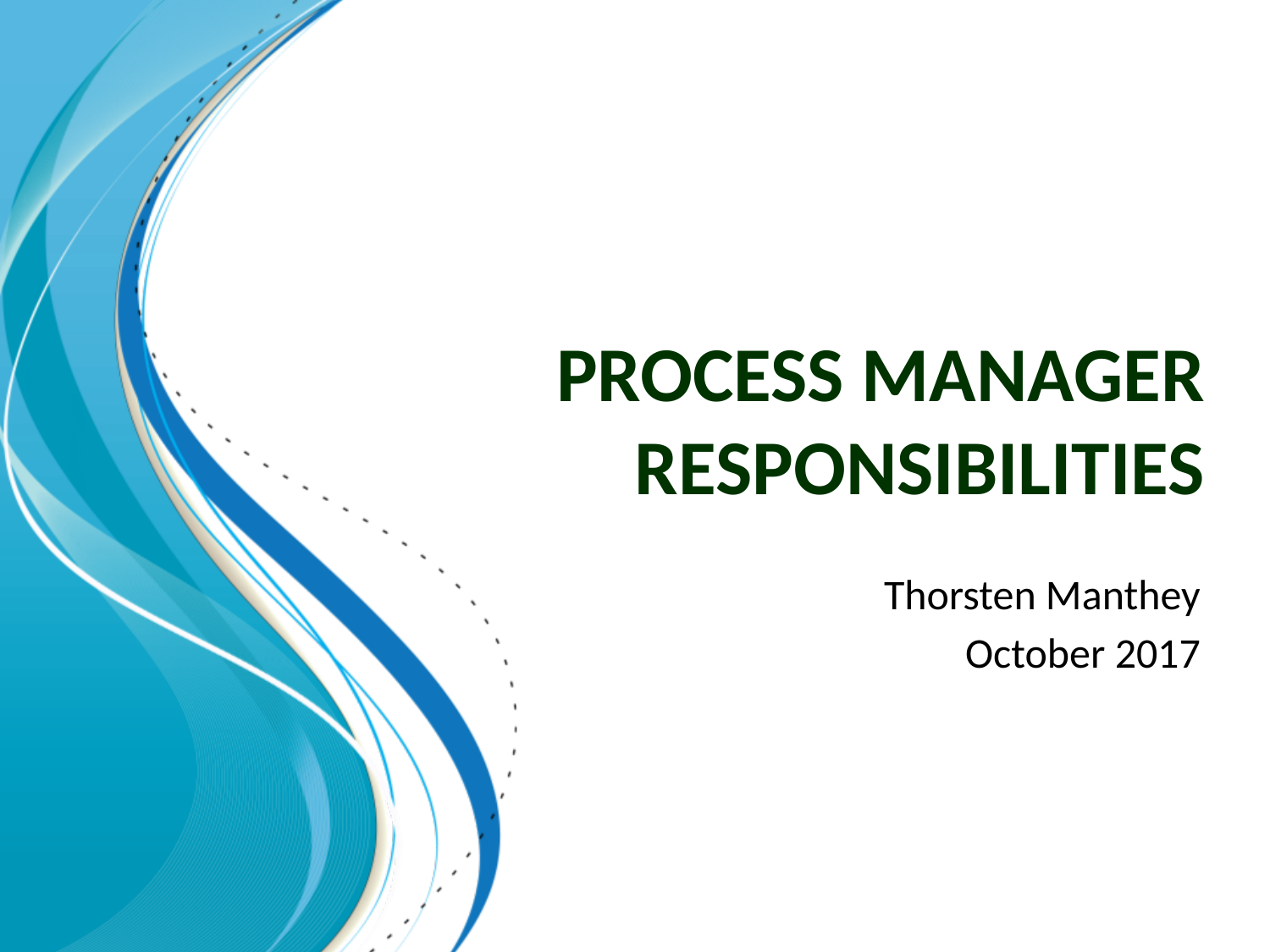

# Process Manager Responsibilities
Thorsten Manthey
October 2017